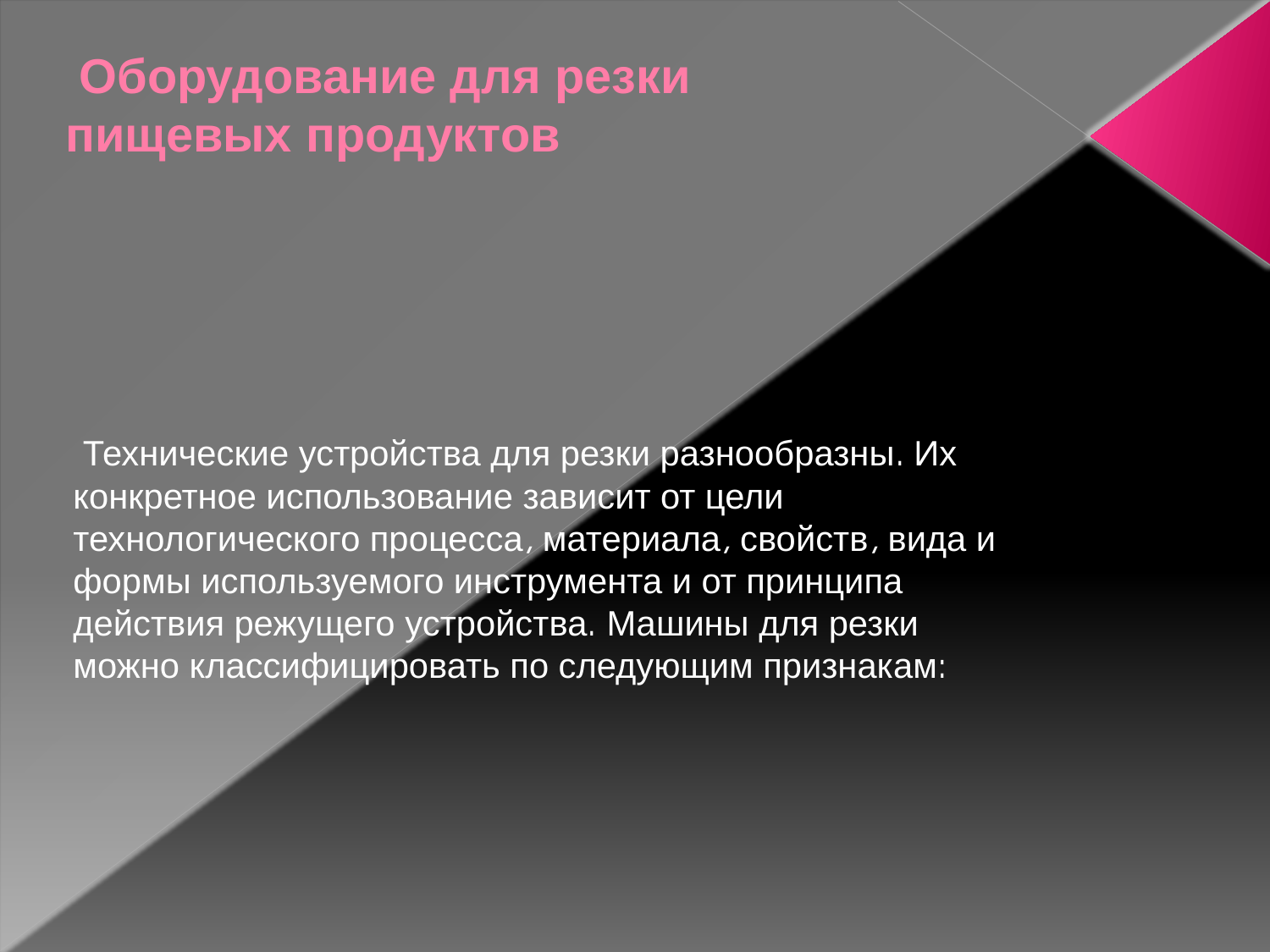

# Оборудование для резки             пищевых продуктов

 Технические устройства для резки разнообразны. Их конкретное использование зависит от цели технологического процесса, материала, свойств, вида и формы используемого инструмента и от принципа действия режущего устройства. Машины для резки можно классифицировать по следующим признакам: